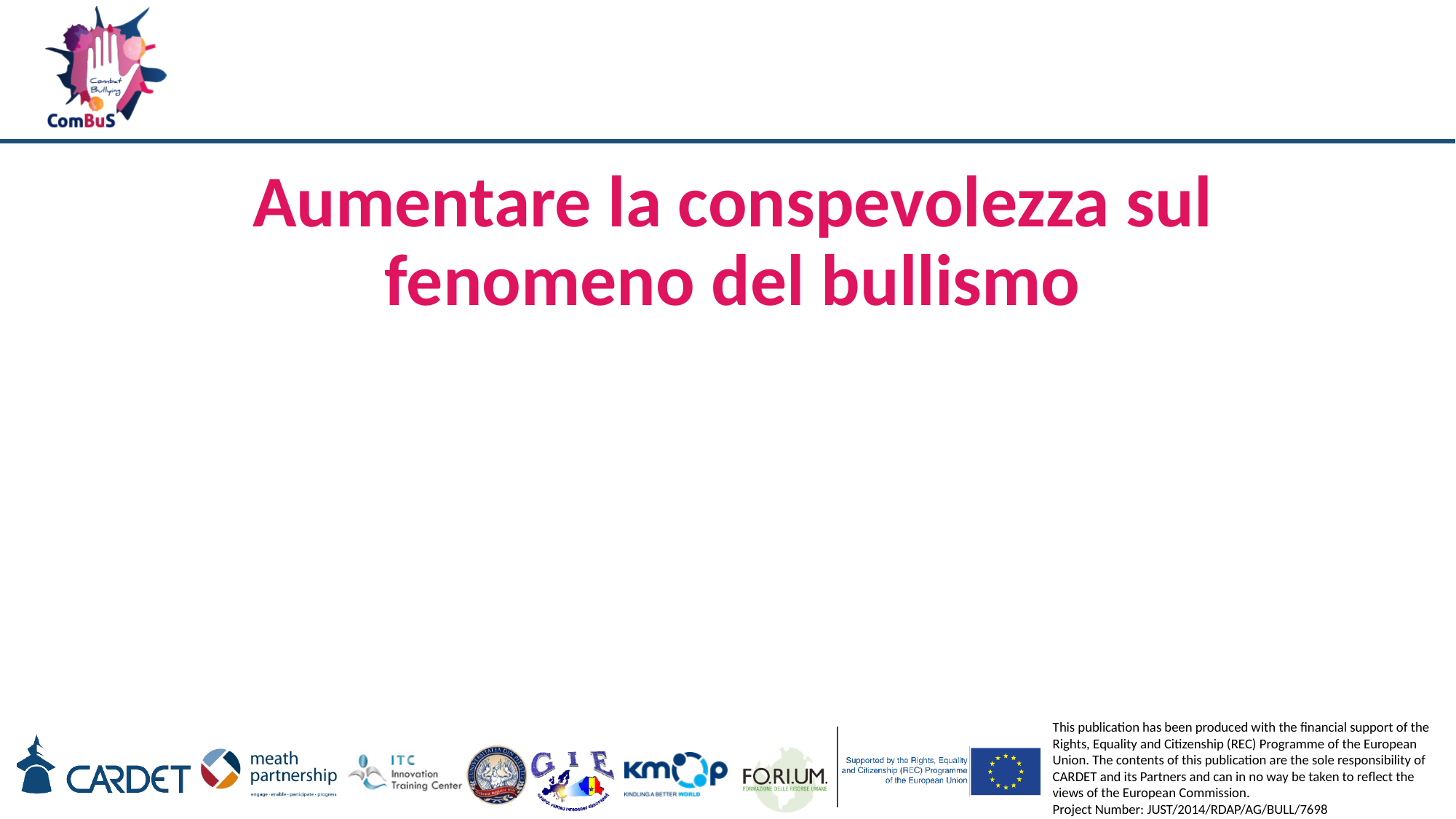

# Aumentare la conspevolezza sul fenomeno del bullismo